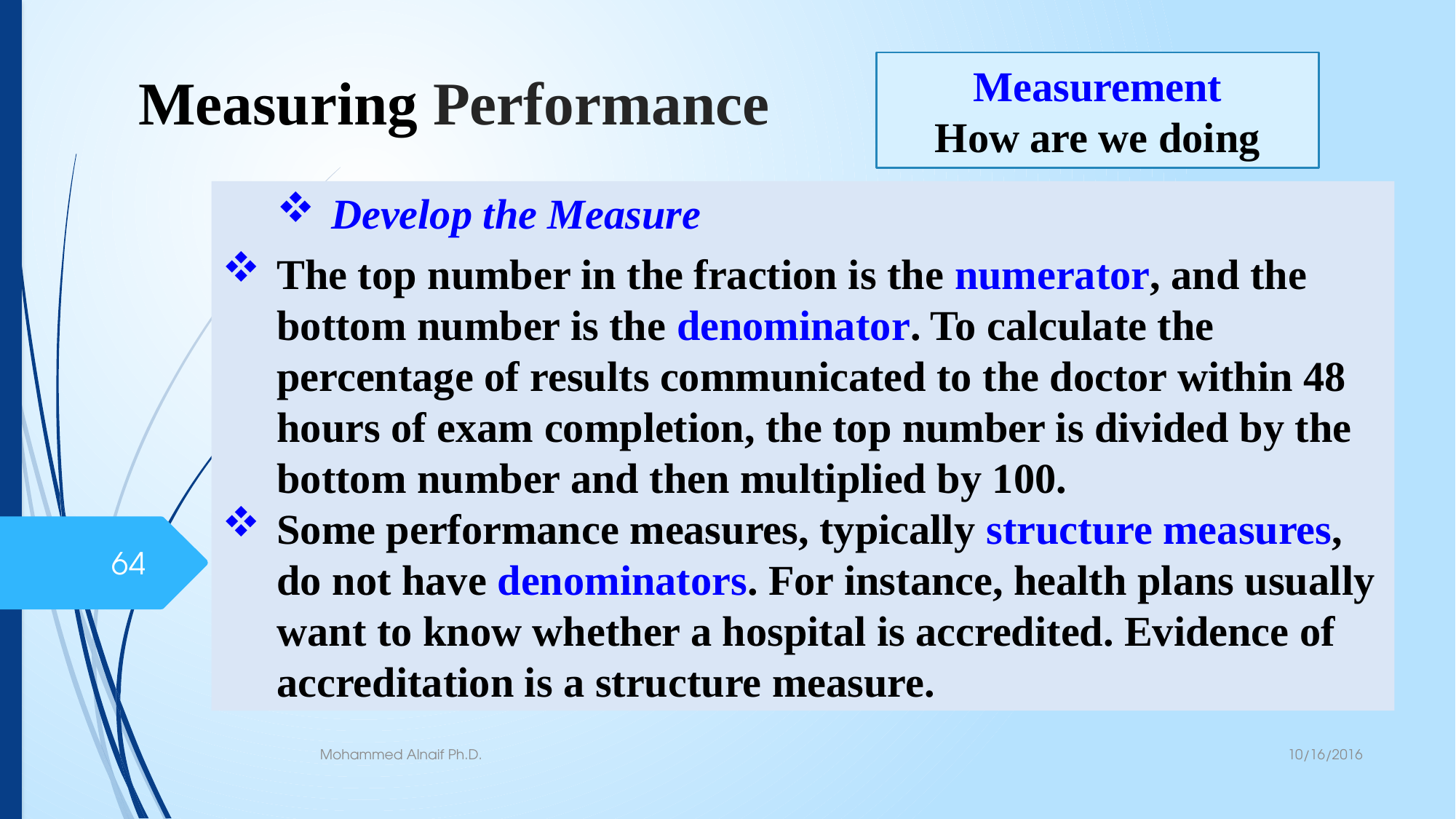

# Measuring Performance
Measurement
How are we doing
Develop the Measure
The top number in the fraction is the numerator, and the bottom number is the denominator. To calculate the percentage of results communicated to the doctor within 48 hours of exam completion, the top number is divided by the bottom number and then multiplied by 100.
Some performance measures, typically structure measures, do not have denominators. For instance, health plans usually want to know whether a hospital is accredited. Evidence of accreditation is a structure measure.
64
10/16/2016
Mohammed Alnaif Ph.D.